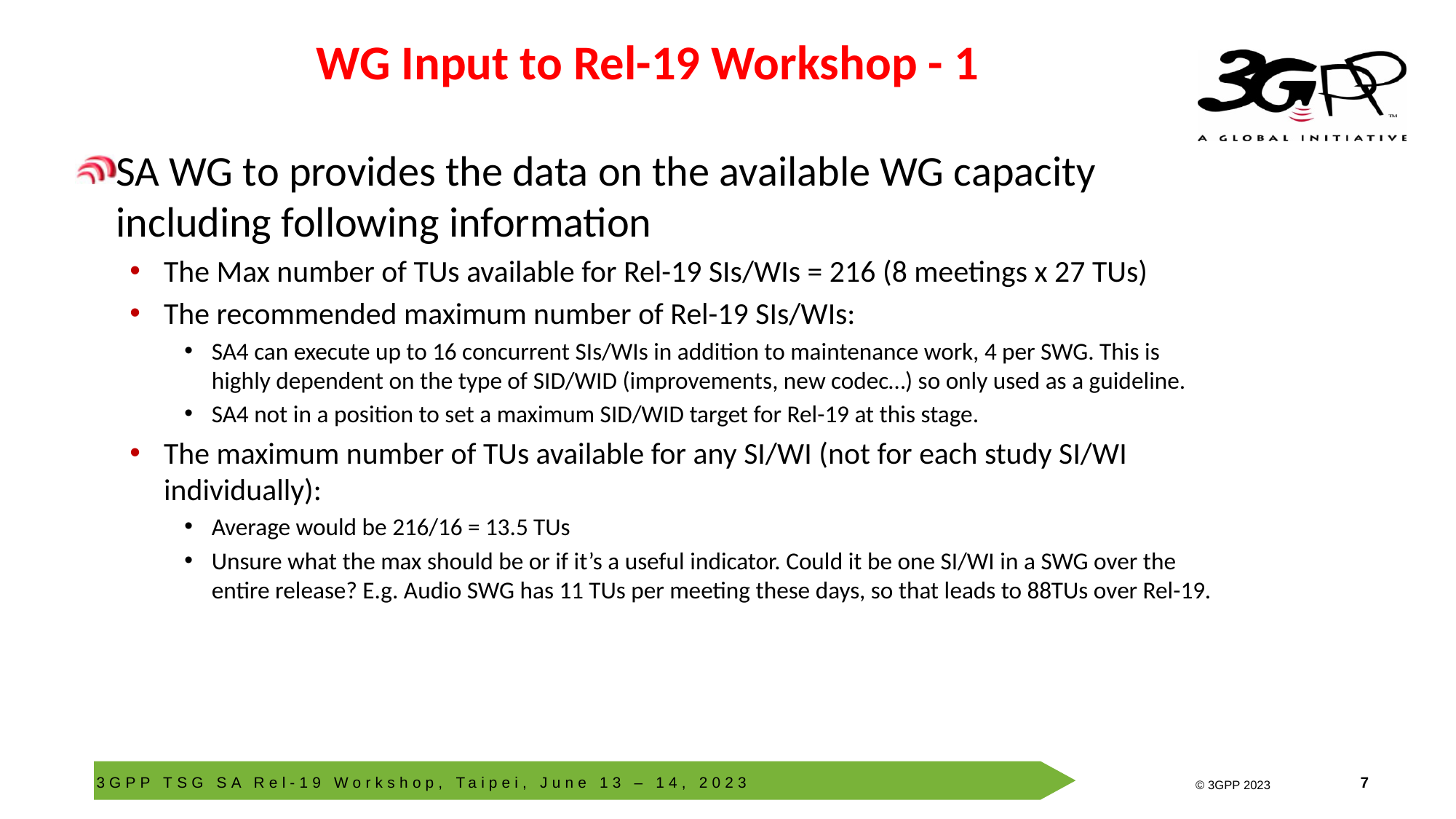

# WG Input to Rel-19 Workshop - 1
SA WG to provides the data on the available WG capacity including following information
The Max number of TUs available for Rel-19 SIs/WIs = 216 (8 meetings x 27 TUs)
The recommended maximum number of Rel-19 SIs/WIs:
SA4 can execute up to 16 concurrent SIs/WIs in addition to maintenance work, 4 per SWG. This is highly dependent on the type of SID/WID (improvements, new codec…) so only used as a guideline.
SA4 not in a position to set a maximum SID/WID target for Rel-19 at this stage.
The maximum number of TUs available for any SI/WI (not for each study SI/WI individually):
Average would be 216/16 = 13.5 TUs
Unsure what the max should be or if it’s a useful indicator. Could it be one SI/WI in a SWG over the entire release? E.g. Audio SWG has 11 TUs per meeting these days, so that leads to 88TUs over Rel-19.